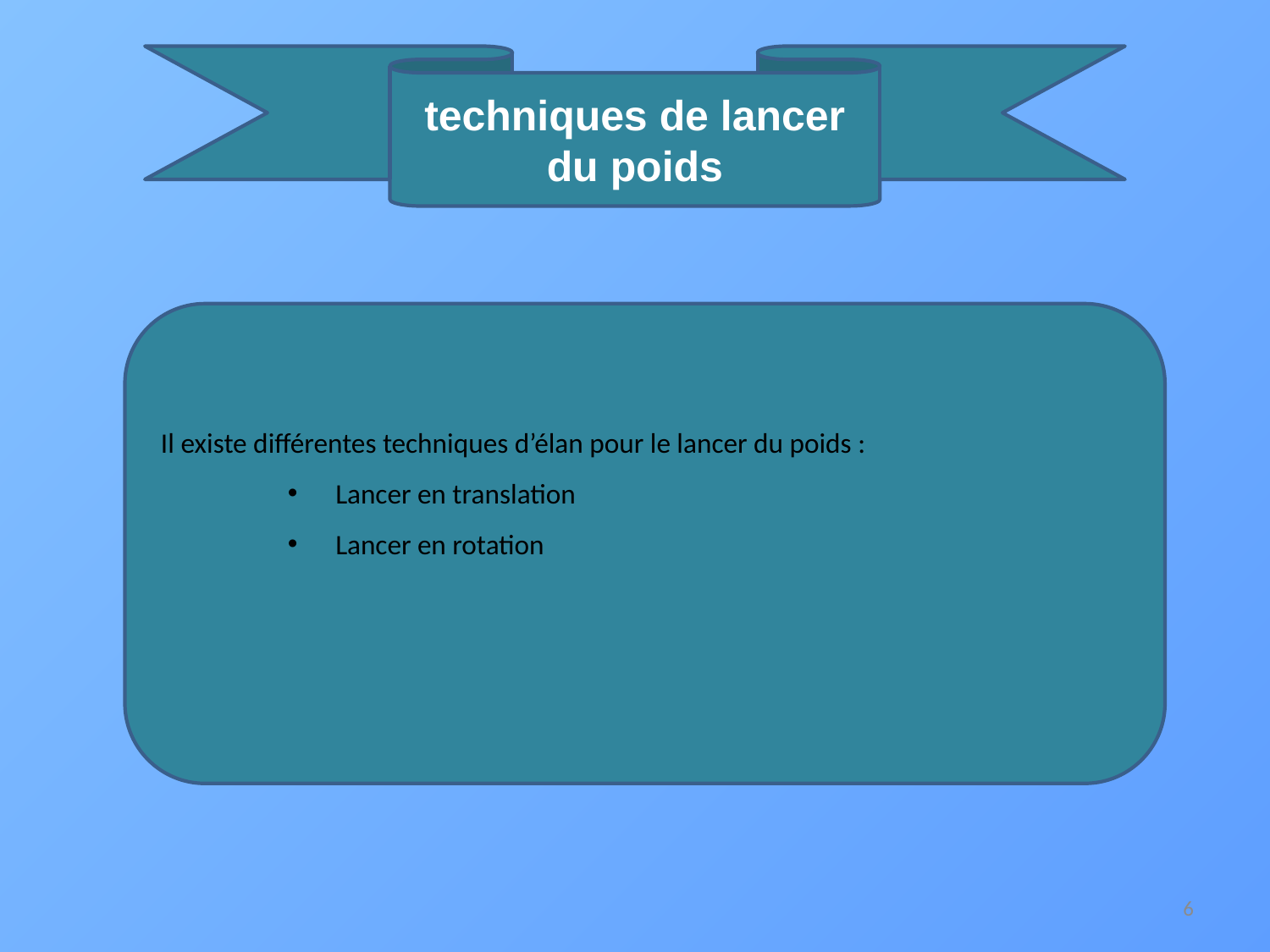

techniques de lancer du poids
Il existe différentes techniques d’élan pour le lancer du poids :
Lancer en translation
Lancer en rotation

6